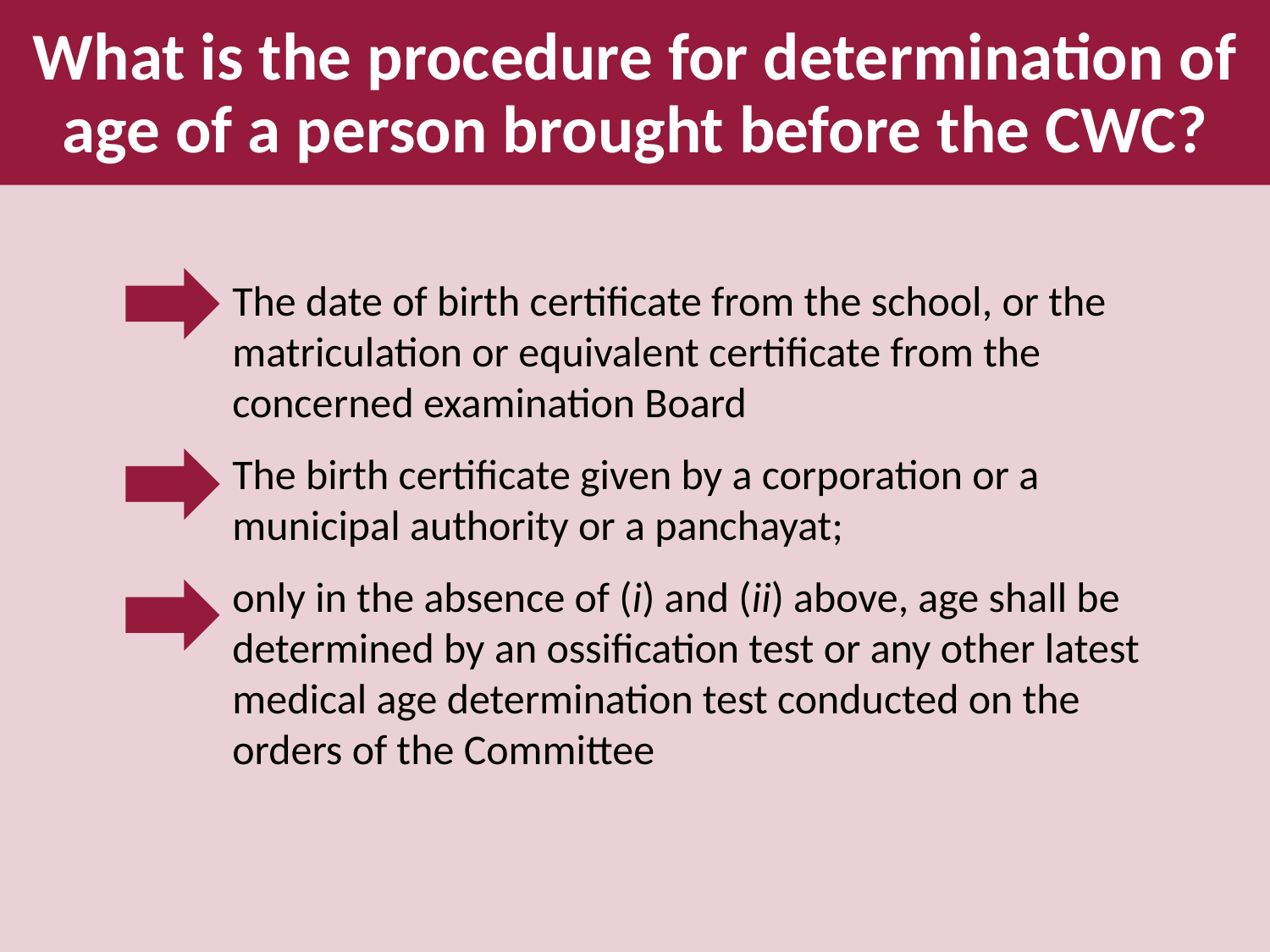

What is the procedure for determination of age of a person brought before the CWC?

The date of birth certificate from the school, or the matriculation or equivalent certificate from the concerned examination Board
The birth certificate given by a corporation or a municipal authority or a panchayat;
only in the absence of (i) and (ii) above, age shall be determined by an ossification test or any other latest medical age determination test conducted on the orders of the Committee